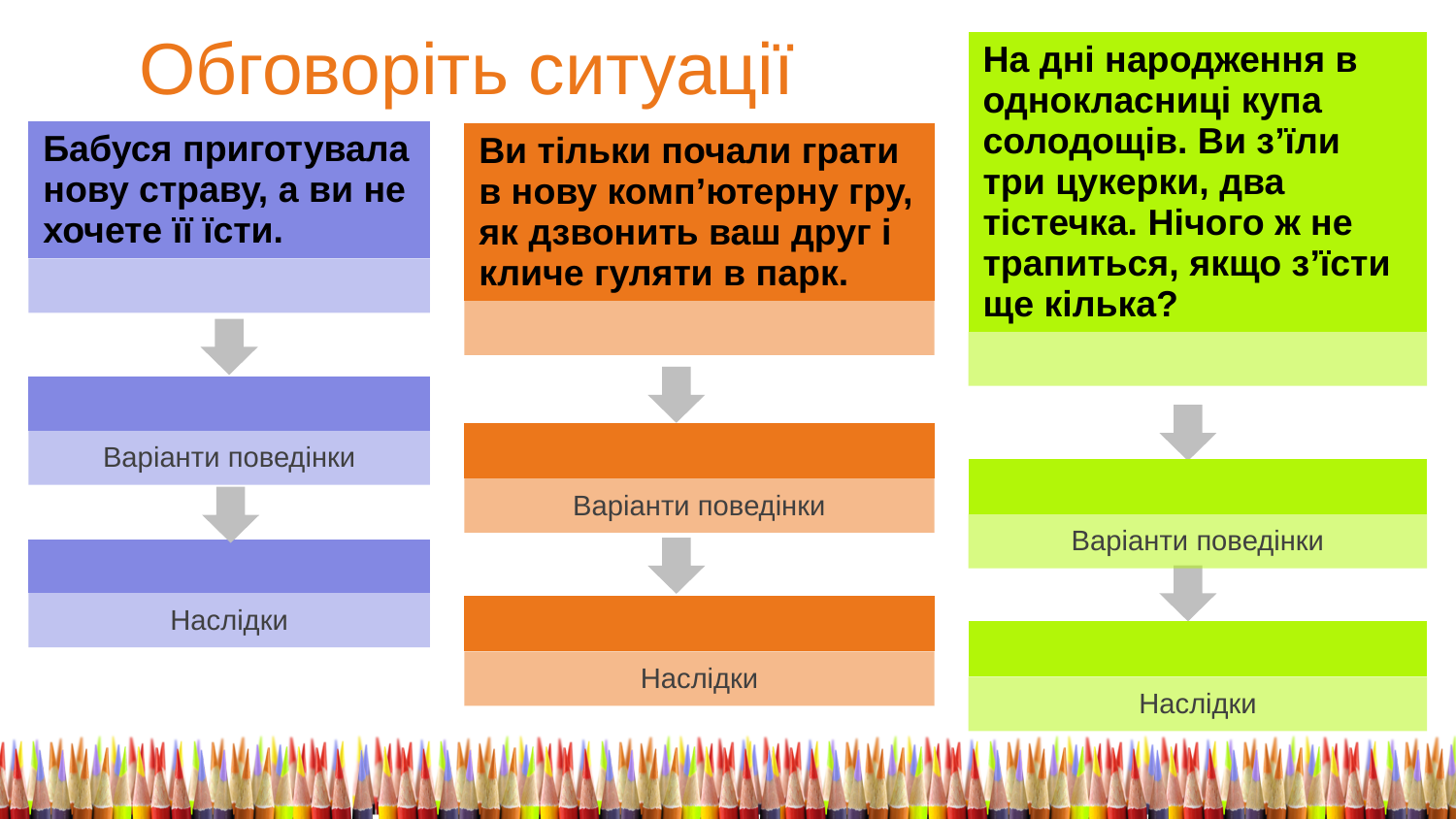

Обговоріть ситуації
| На дні народження в однокласниці купа солодощів. Ви з’їли три цукерки, два тістечка. Нічого ж не трапиться, якщо з’їсти ще кілька? |
| --- |
|  |
| Бабуся приготувала нову страву, а ви не хочете її їсти. |
| --- |
|  |
| Ви тільки почали грати в нову комп’ютерну гру, як дзвонить ваш друг і кличе гуляти в парк. |
| --- |
|  |

|  |
| --- |
| Варіанти поведінки |

|  |
| --- |
| Варіанти поведінки |
|  |
| --- |
| Варіанти поведінки |

|  |
| --- |
| Наслідки |

|  |
| --- |
| Наслідки |
|  |
| --- |
| Наслідки |